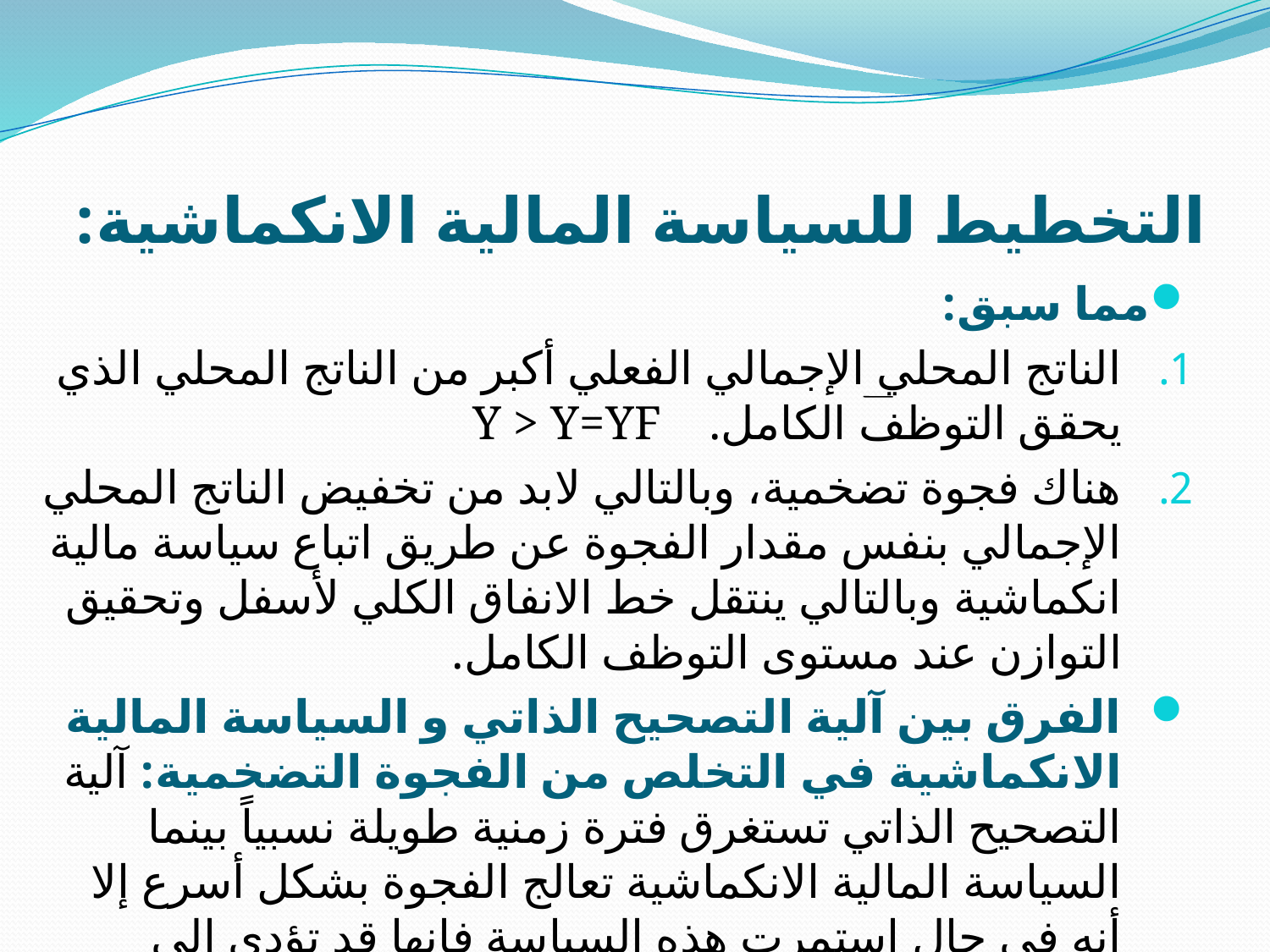

# التخطيط للسياسة المالية الانكماشية:
مما سبق:
الناتج المحلي الإجمالي الفعلي أكبر من الناتج المحلي الذي يحقق التوظف الكامل.    Y > Y=YF
هناك فجوة تضخمية، وبالتالي لابد من تخفيض الناتج المحلي الإجمالي بنفس مقدار الفجوة عن طريق اتباع سياسة مالية انكماشية وبالتالي ينتقل خط الانفاق الكلي لأسفل وتحقيق التوازن عند مستوى التوظف الكامل.
الفرق بين آلية التصحيح الذاتي و السياسة المالية الانكماشية في التخلص من الفجوة التضخمية: آلية التصحيح الذاتي تستغرق فترة زمنية طويلة نسبياً بينما السياسة المالية الانكماشية تعالج الفجوة بشكل أسرع إلا أنه في حال استمرت هذه السياسة فإنها قد تؤدي إلى بطالة.